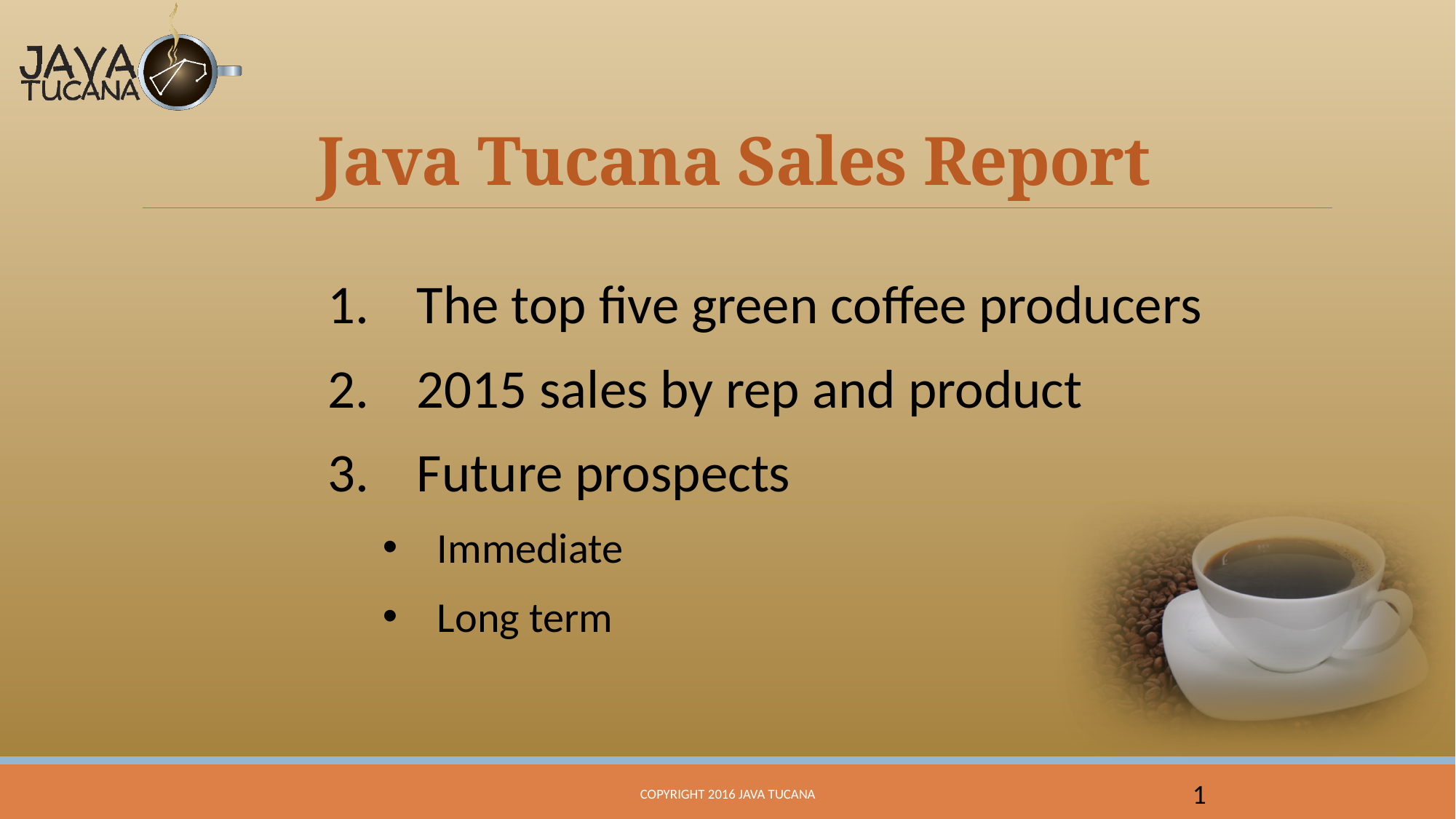

# Java Tucana Sales Report
The top five green coffee producers
2015 sales by rep and product
Future prospects
Immediate
Long term
Copyright 2016 Java Tucana
1